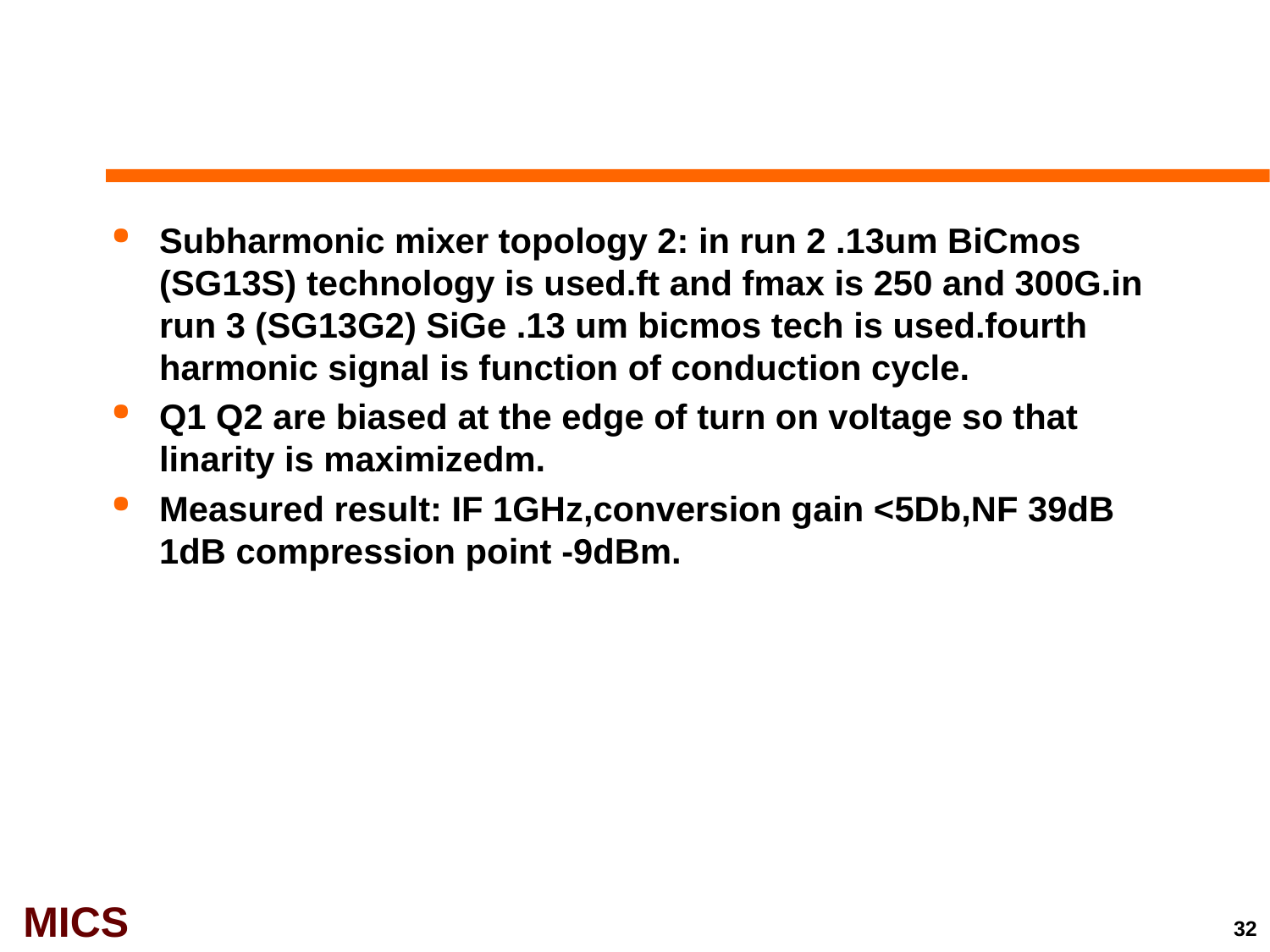

#
Subharmonic mixer topology 2: in run 2 .13um BiCmos (SG13S) technology is used.ft and fmax is 250 and 300G.in run 3 (SG13G2) SiGe .13 um bicmos tech is used.fourth harmonic signal is function of conduction cycle.
Q1 Q2 are biased at the edge of turn on voltage so that linarity is maximizedm.
Measured result: IF 1GHz,conversion gain <5Db,NF 39dB 1dB compression point -9dBm.
32